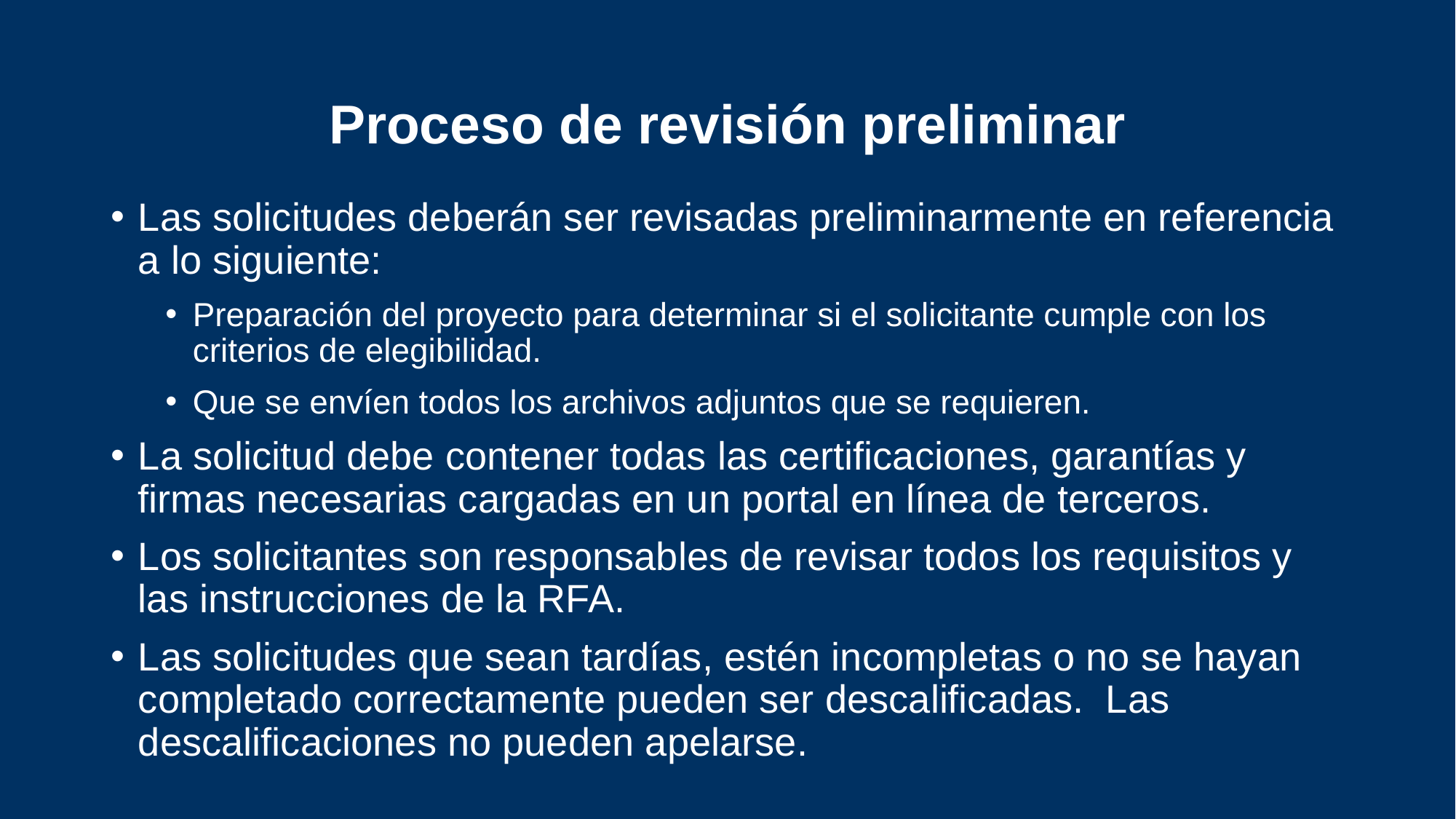

# Proceso de revisión preliminar
Las solicitudes deberán ser revisadas preliminarmente en referencia a lo siguiente:
Preparación del proyecto para determinar si el solicitante cumple con los criterios de elegibilidad.
Que se envíen todos los archivos adjuntos que se requieren.
La solicitud debe contener todas las certificaciones, garantías y firmas necesarias cargadas en un portal en línea de terceros.
Los solicitantes son responsables de revisar todos los requisitos y las instrucciones de la RFA.
Las solicitudes que sean tardías, estén incompletas o no se hayan completado correctamente pueden ser descalificadas.  Las descalificaciones no pueden apelarse.